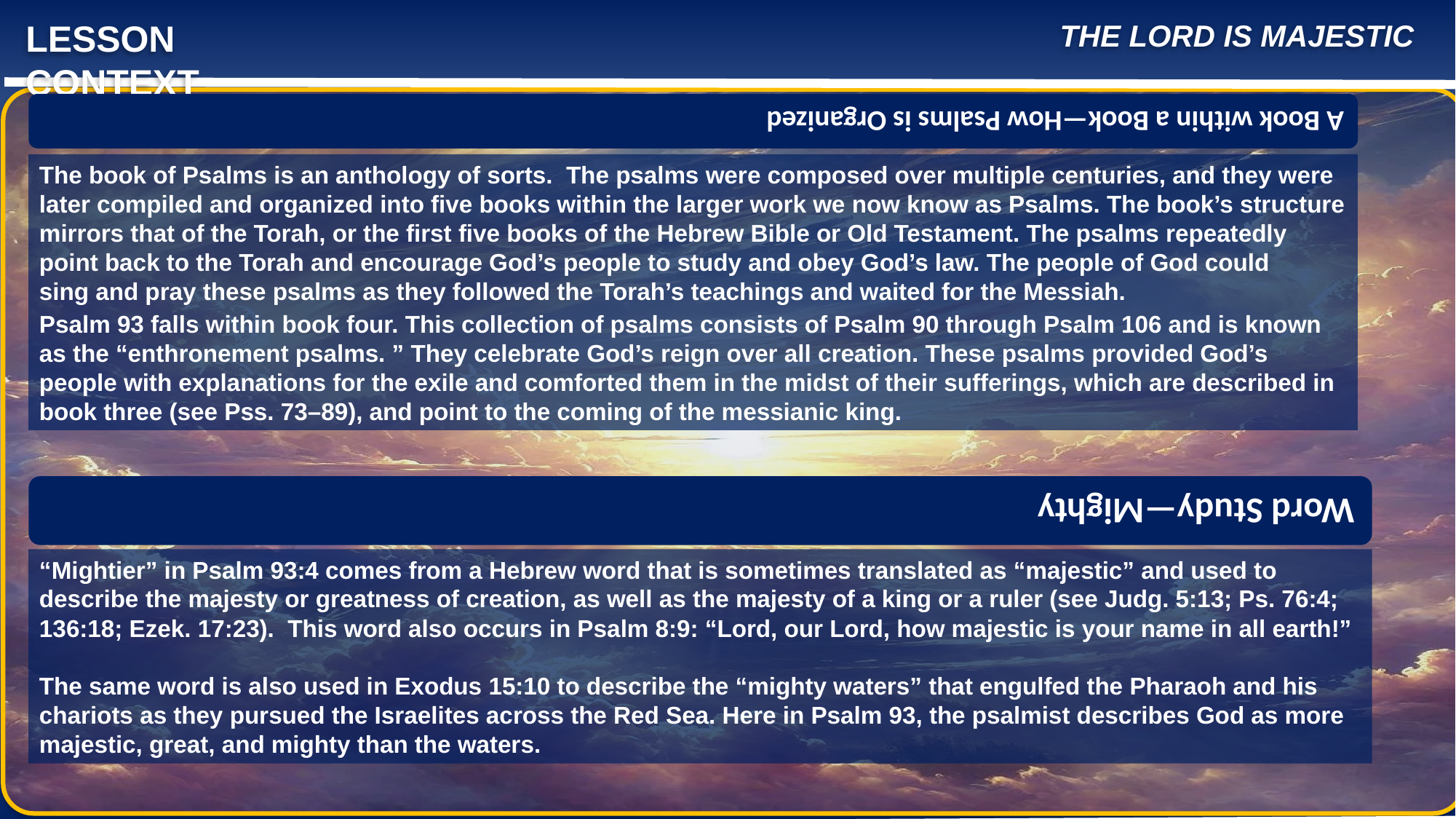

The Lord Is Majestic
LESSON CONTEXT

A Book within a Book—How Psalms is Organized
The book of Psalms is an anthology of sorts.  The psalms were composed over multiple centuries, and they were later compiled and organized into five books within the larger work we now know as Psalms. The book’s structure mirrors that of the Torah, or the first five books of the Hebrew Bible or Old Testament. The psalms repeatedly point back to the Torah and encourage God’s people to study and obey God’s law. The people of God could sing and pray these psalms as they followed the Torah’s teachings and waited for the Messiah.

Psalm 93 falls within book four. This collection of psalms consists of Psalm 90 through Psalm 106 and is known as the “enthronement psalms. ” They celebrate God’s reign over all creation. These psalms provided God’s people with explanations for the exile and comforted them in the midst of their sufferings, which are described in book three (see Pss. 73–89), and point to the coming of the messianic king.
Word Study—Mighty
“Mightier” in Psalm 93:4 comes from a Hebrew word that is sometimes translated as “majestic” and used to describe the majesty or greatness of creation, as well as the majesty of a king or a ruler (see Judg. 5:13; Ps. 76:4; 136:18; Ezek. 17:23).  This word also occurs in Psalm 8:9: “Lord, our Lord, how majestic is your name in all earth!”

The same word is also used in Exodus 15:10 to describe the “mighty waters” that engulfed the Pharaoh and his chariots as they pursued the Israelites across the Red Sea. Here in Psalm 93, the psalmist describes God as more majestic, great, and mighty than the waters.